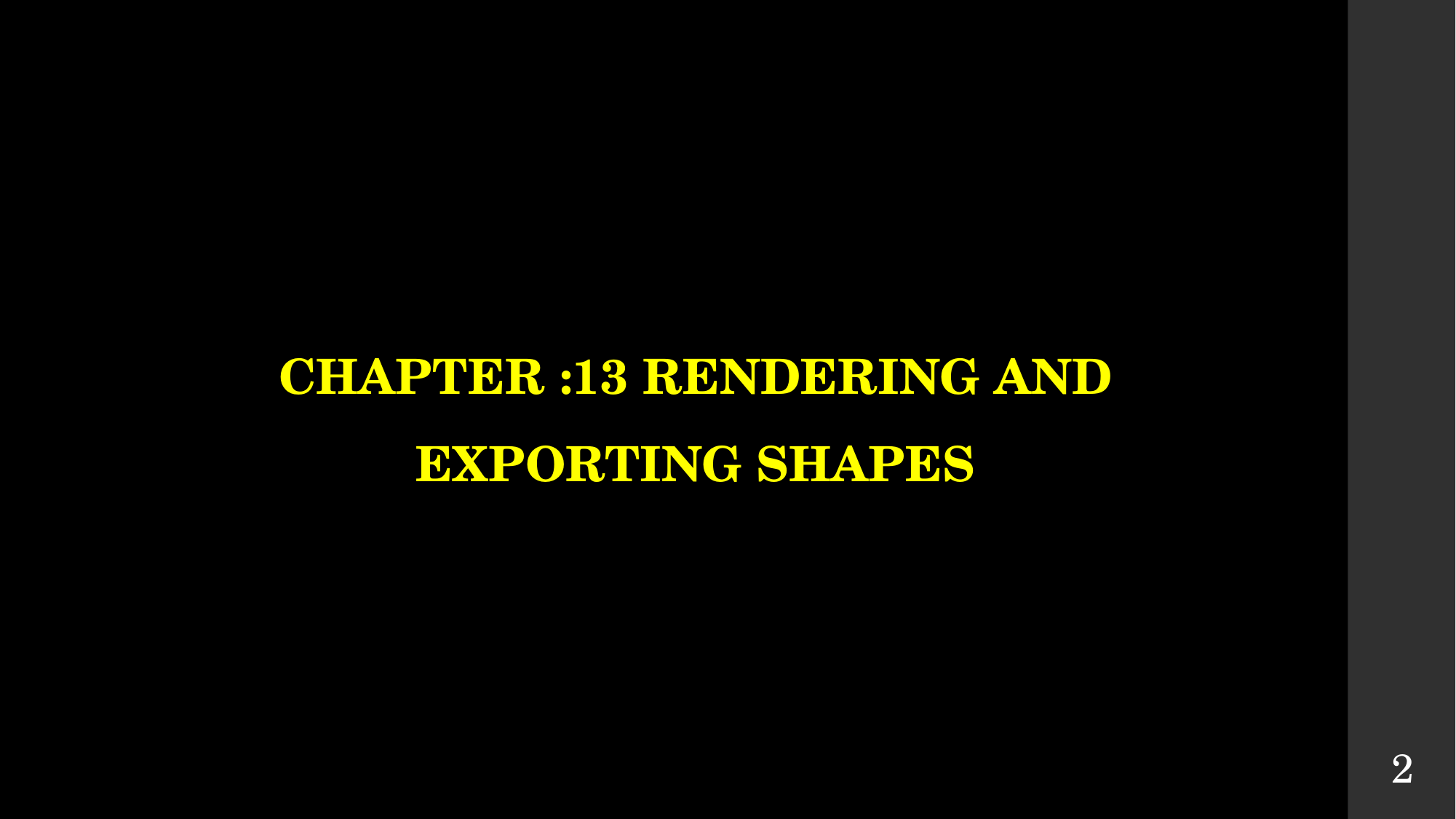

CHAPTER :13 RENDERING AND EXPORTING SHAPES
2